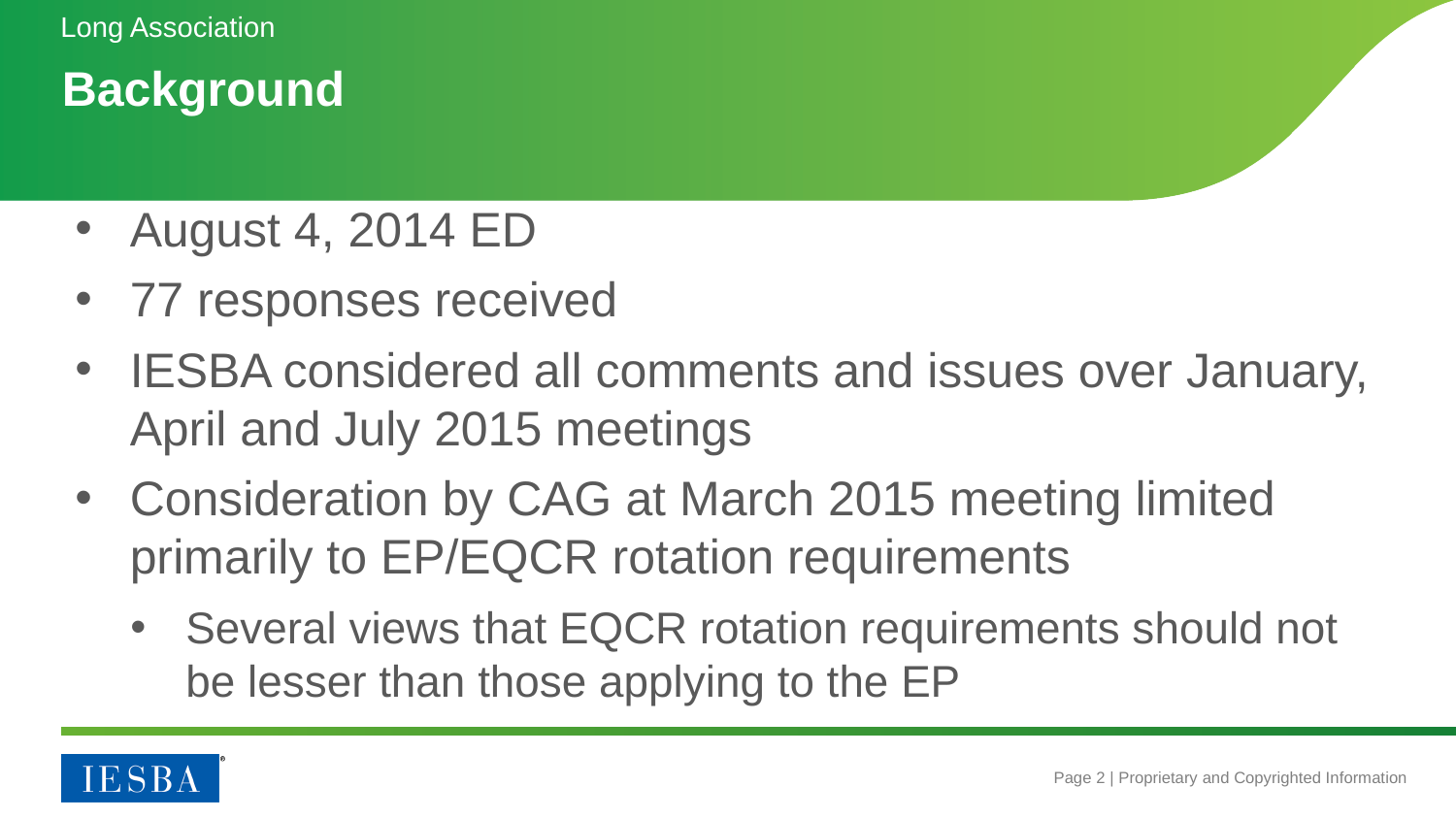

Long Association
# Background
August 4, 2014 ED
77 responses received
IESBA considered all comments and issues over January, April and July 2015 meetings
Consideration by CAG at March 2015 meeting limited primarily to EP/EQCR rotation requirements
Several views that EQCR rotation requirements should not be lesser than those applying to the EP